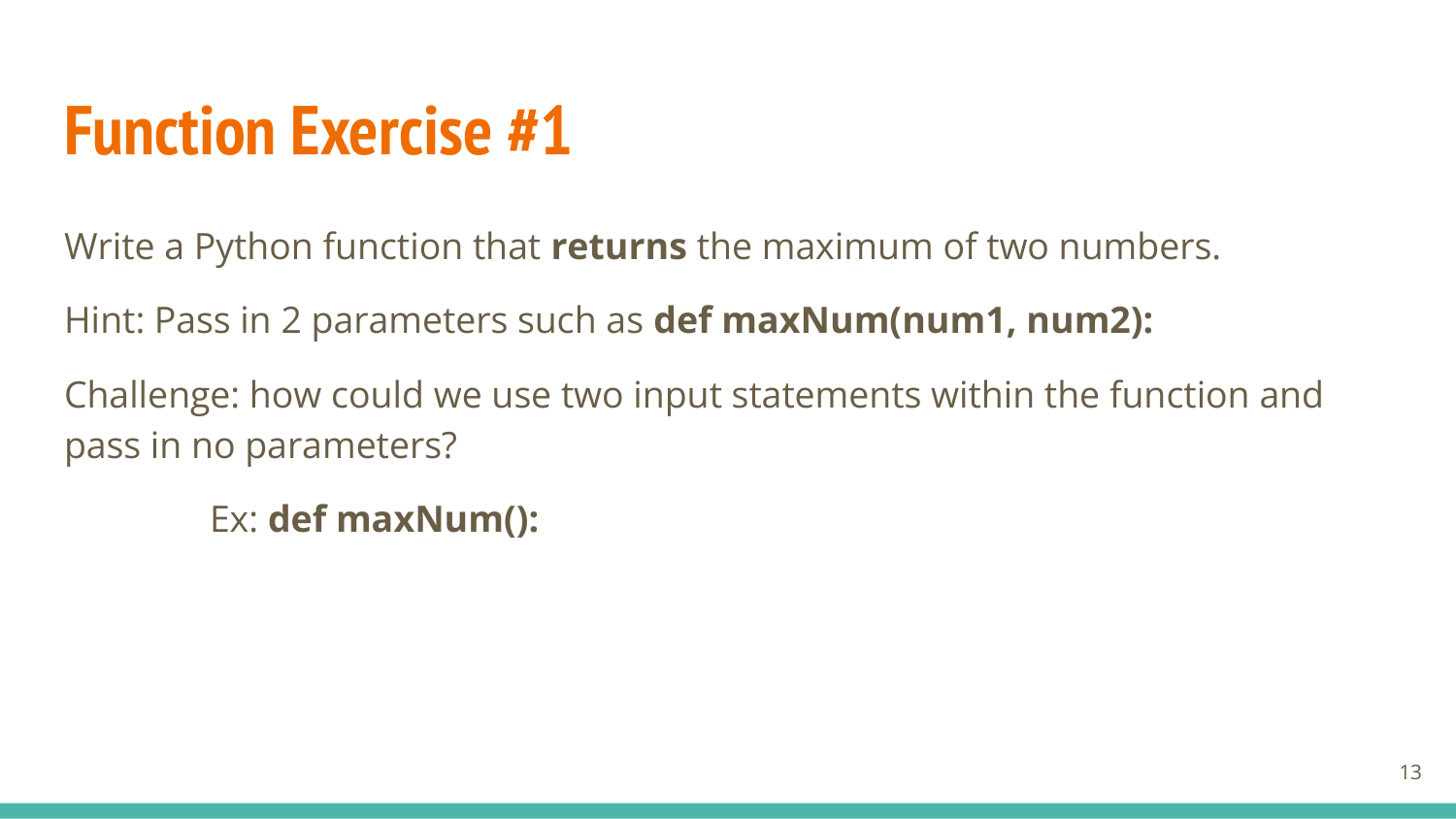

# Function Exercise #1
Write a Python function that returns the maximum of two numbers.
Hint: Pass in 2 parameters such as def maxNum(num1, num2):
Challenge: how could we use two input statements within the function and pass in no parameters?
	Ex: def maxNum():

13